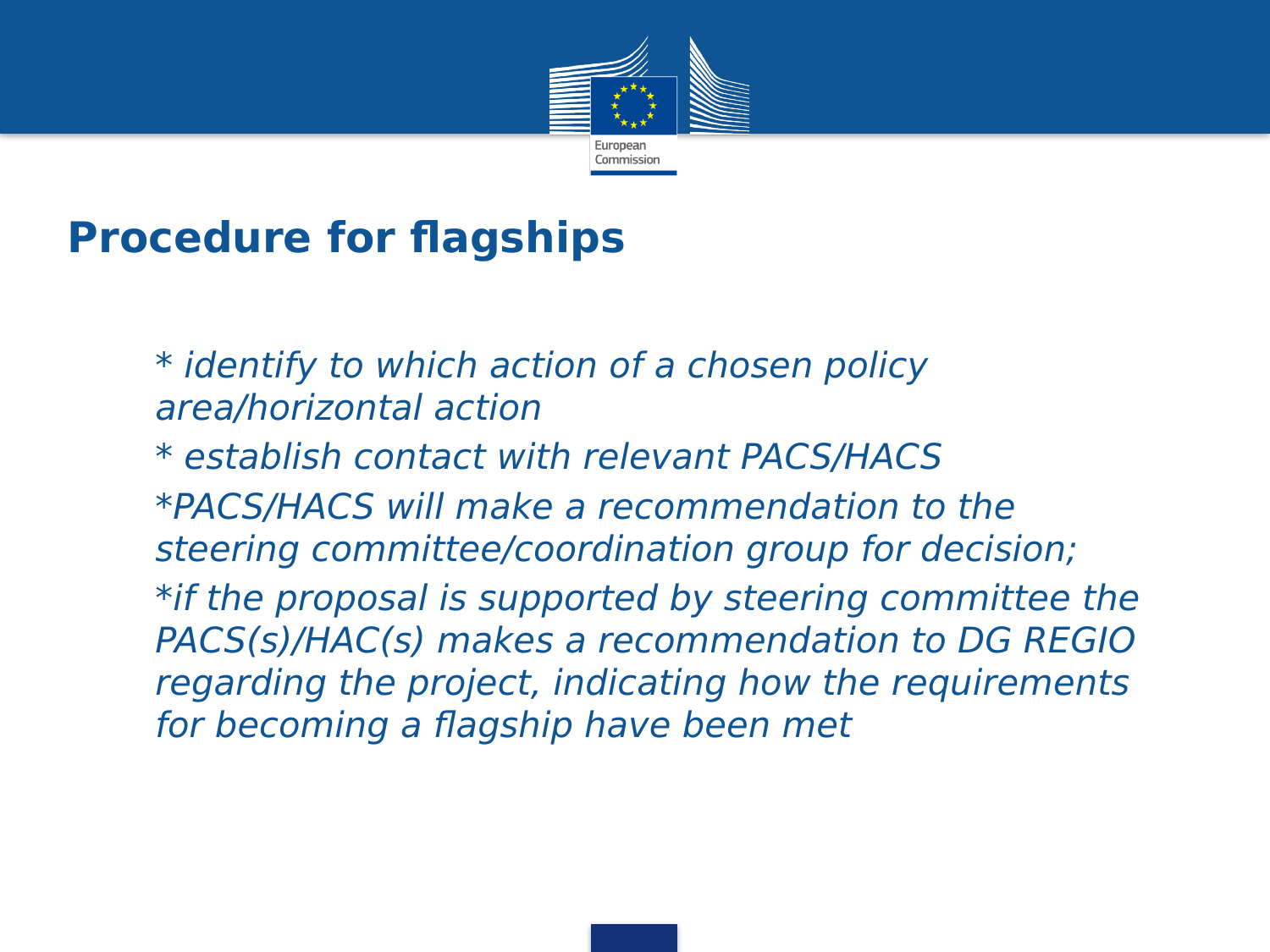

# Procedure for flagships
* identify to which action of a chosen policy area/horizontal action
* establish contact with relevant PACS/HACS
*PACS/HACS will make a recommendation to the steering committee/coordination group for decision;
*if the proposal is supported by steering committee the PACS(s)/HAC(s) makes a recommendation to DG REGIO regarding the project, indicating how the requirements for becoming a flagship have been met